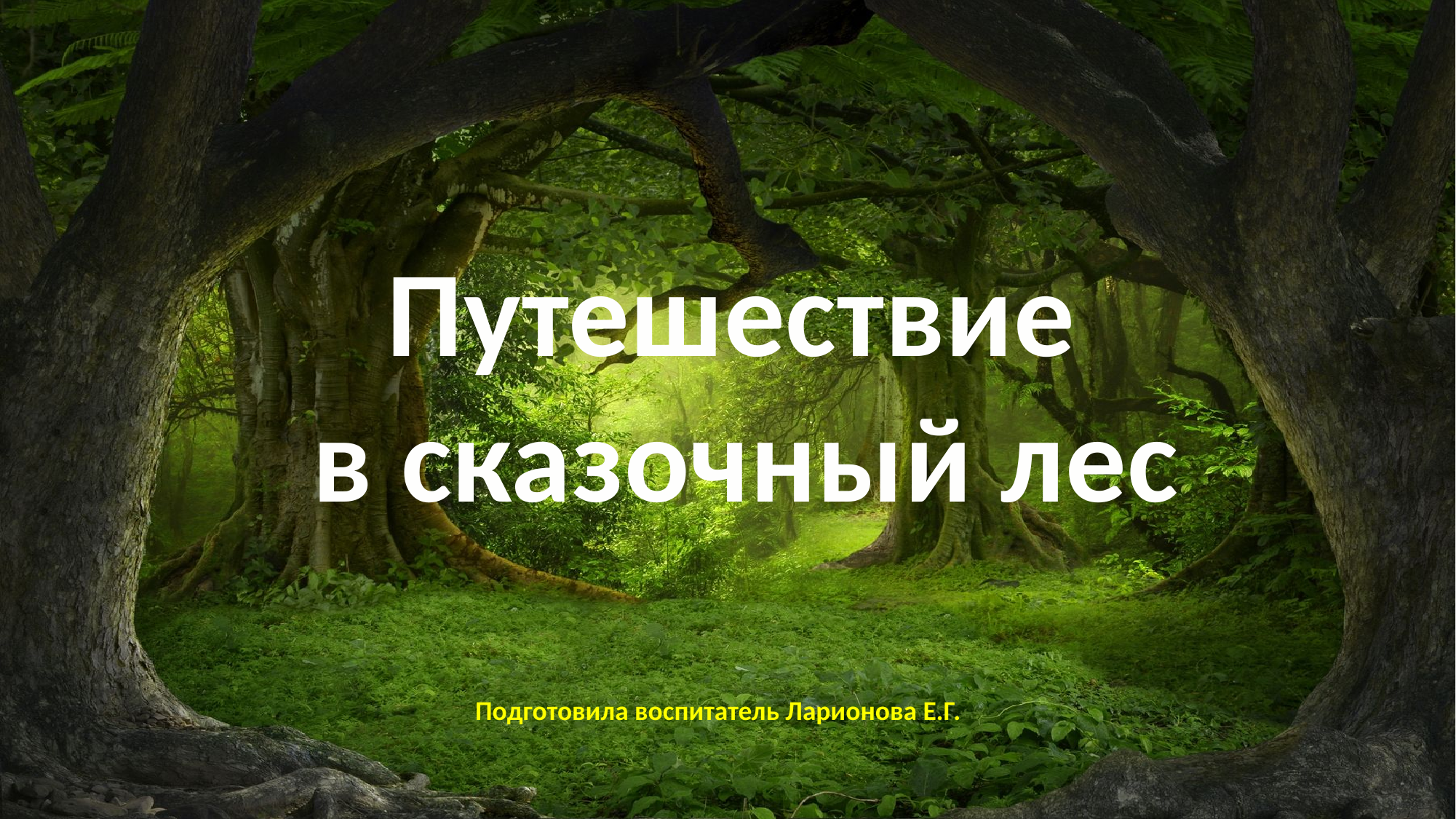

Путешествие
в сказочный лес
Подготовила воспитатель Ларионова Е.Г.